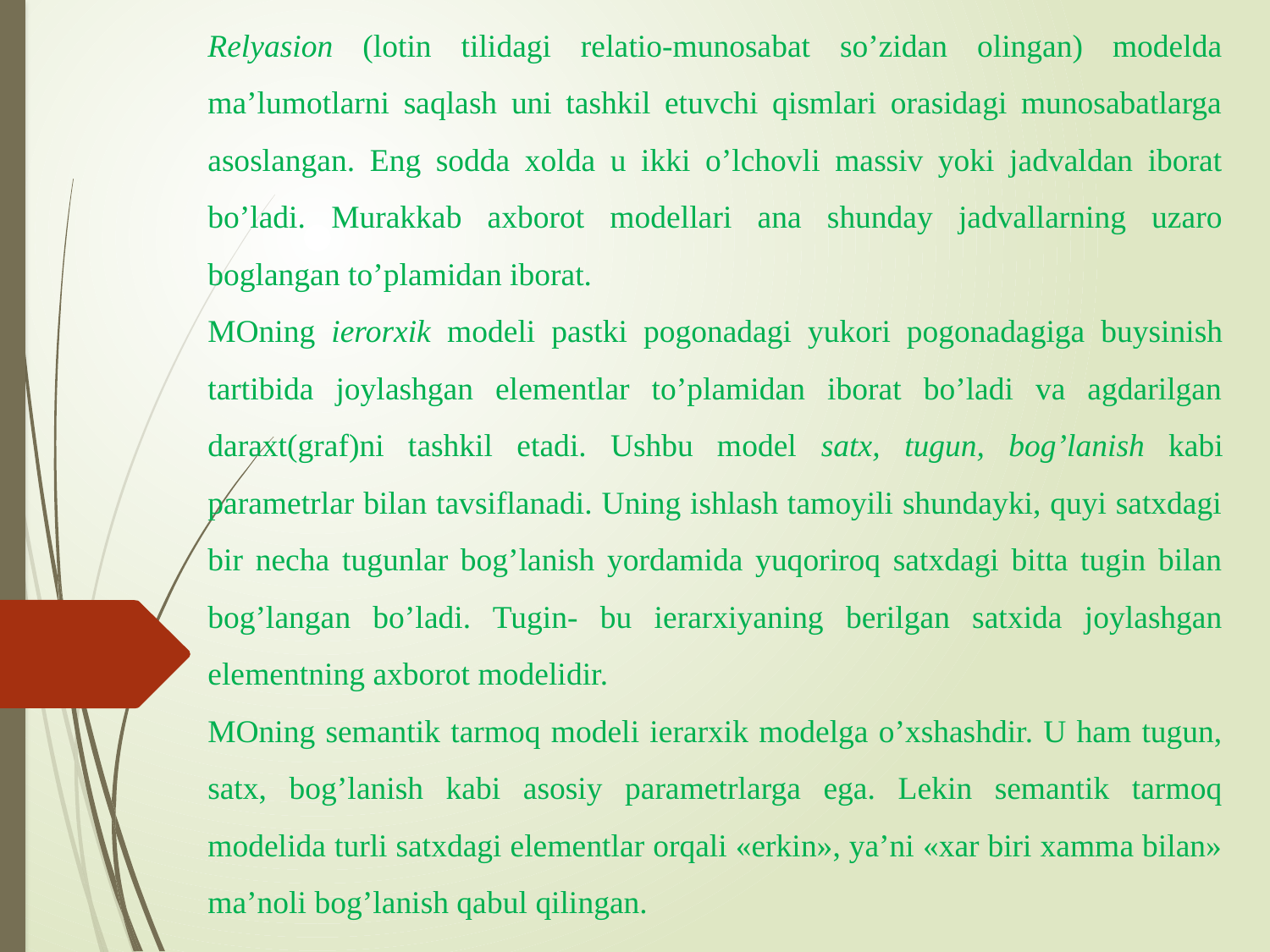

Relyasion (lotin tilidagi relatio-munosabat so’zidan olingan) modelda ma’lumotlarni saqlash uni tashkil etuvchi qismlari orasidagi munosabatlarga asoslangan. Eng sodda xolda u ikki o’lchovli massiv yoki jadvaldan iborat bo’ladi. Murakkab axborot modellari ana shunday jadvallarning uzaro boglangan to’plamidan iborat.
MOning ierorxik modeli pastki pogonadagi yukori pogonadagiga buysinish tartibida joylashgan elementlar to’plamidan iborat bo’ladi va agdarilgan daraxt(graf)ni tashkil etadi. Ushbu model satx, tugun, bog’lanish kabi parametrlar bilan tavsiflanadi. Uning ishlash tamoyili shundayki, quyi satxdagi bir necha tugunlar bog’lanish yordamida yuqoriroq satxdagi bitta tugin bilan bog’langan bo’ladi. Tugin- bu ierarxiyaning berilgan satxida joylashgan elementning axborot modelidir.
MOning semantik tarmoq modeli ierarxik modelga o’xshashdir. U ham tugun, satx, bog’lanish kabi asosiy parametrlarga ega. Lekin semantik tarmoq modelida turli satxdagi elementlar orqali «erkin», ya’ni «xar biri xamma bilan» ma’noli bog’lanish qabul qilingan.